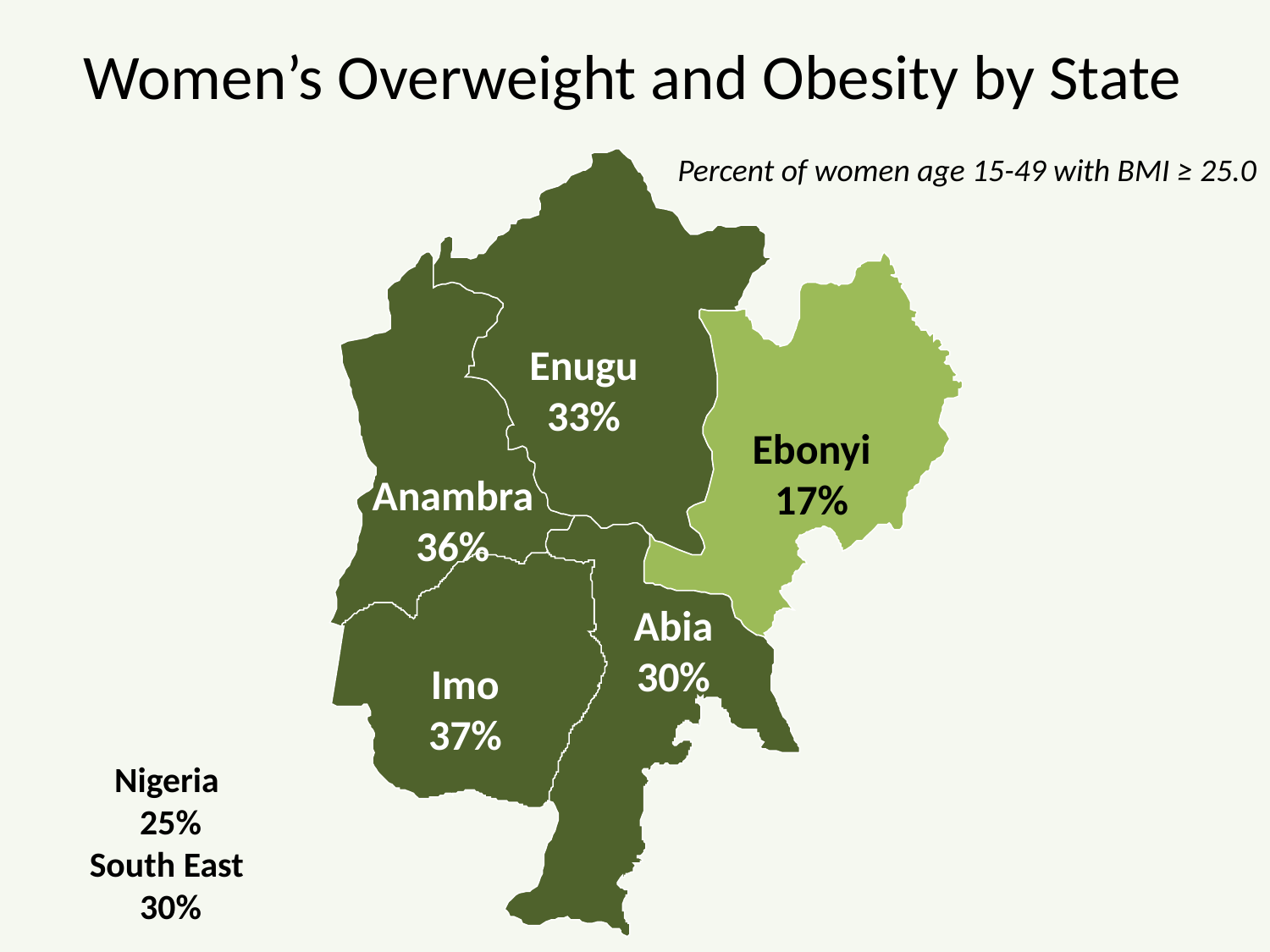

# Women’s Overweight and Obesity by State

Percent of women age 15-49 with BMI ≥ 25.0

Enugu
33%
Ebonyi
17%
Anambra
36%
Abia
30%
Imo
37%
Nigeria
25%
South East
30%